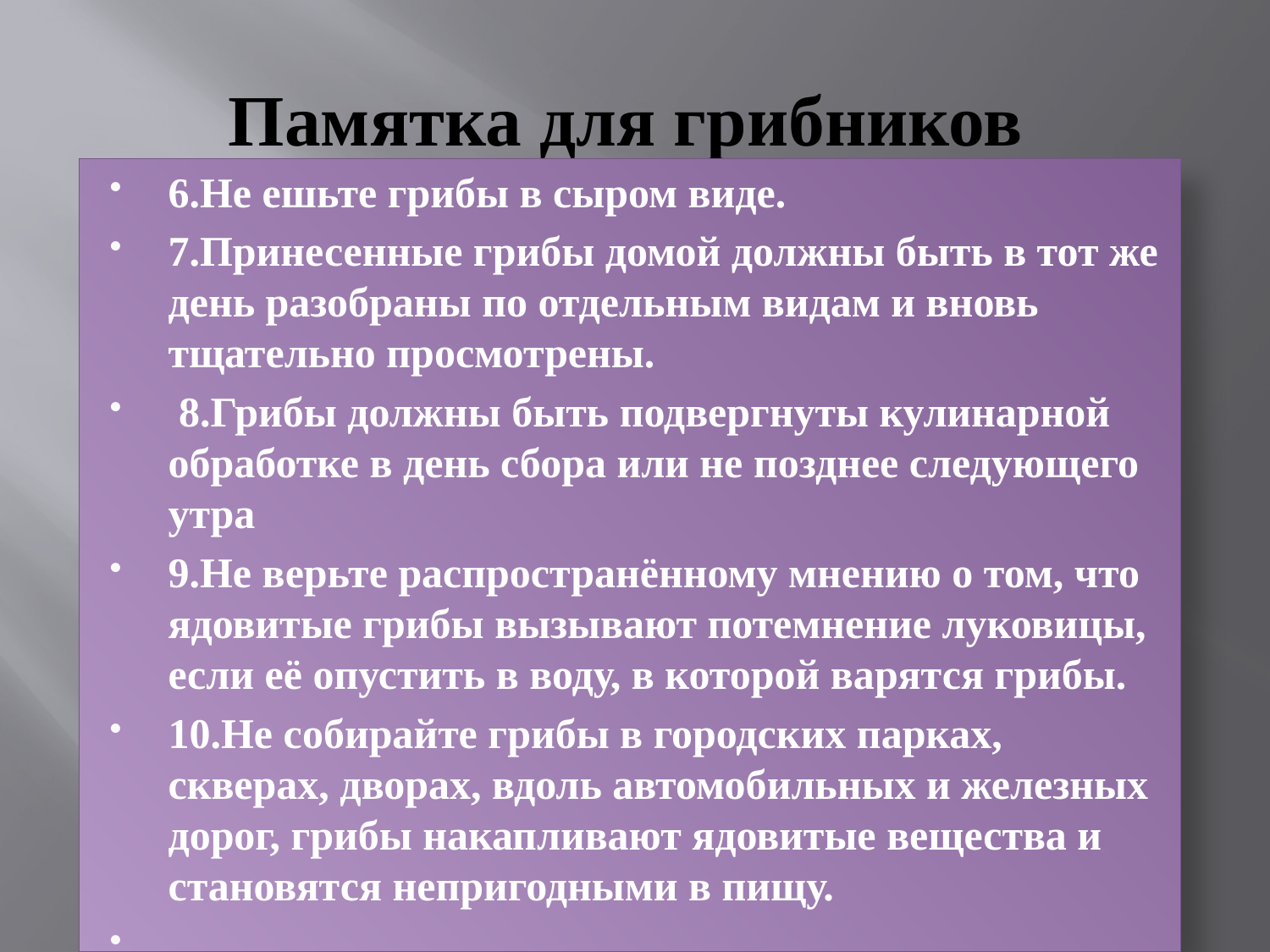

# Памятка для грибников
6.Не ешьте грибы в сыром виде.
7.Принесенные грибы домой должны быть в тот же день разобраны по отдельным видам и вновь тщательно просмотрены.
 8.Грибы должны быть подвергнуты кулинарной обработке в день сбора или не позднее следующего утра
9.Не верьте распространённому мнению о том, что ядовитые грибы вызывают потемнение луковицы, если её опустить в воду, в которой варятся грибы.
10.Не собирайте грибы в городских парках, скверах, дворах, вдоль автомобильных и железных дорог, грибы накапливают ядовитые вещества и становятся непригодными в пищу.